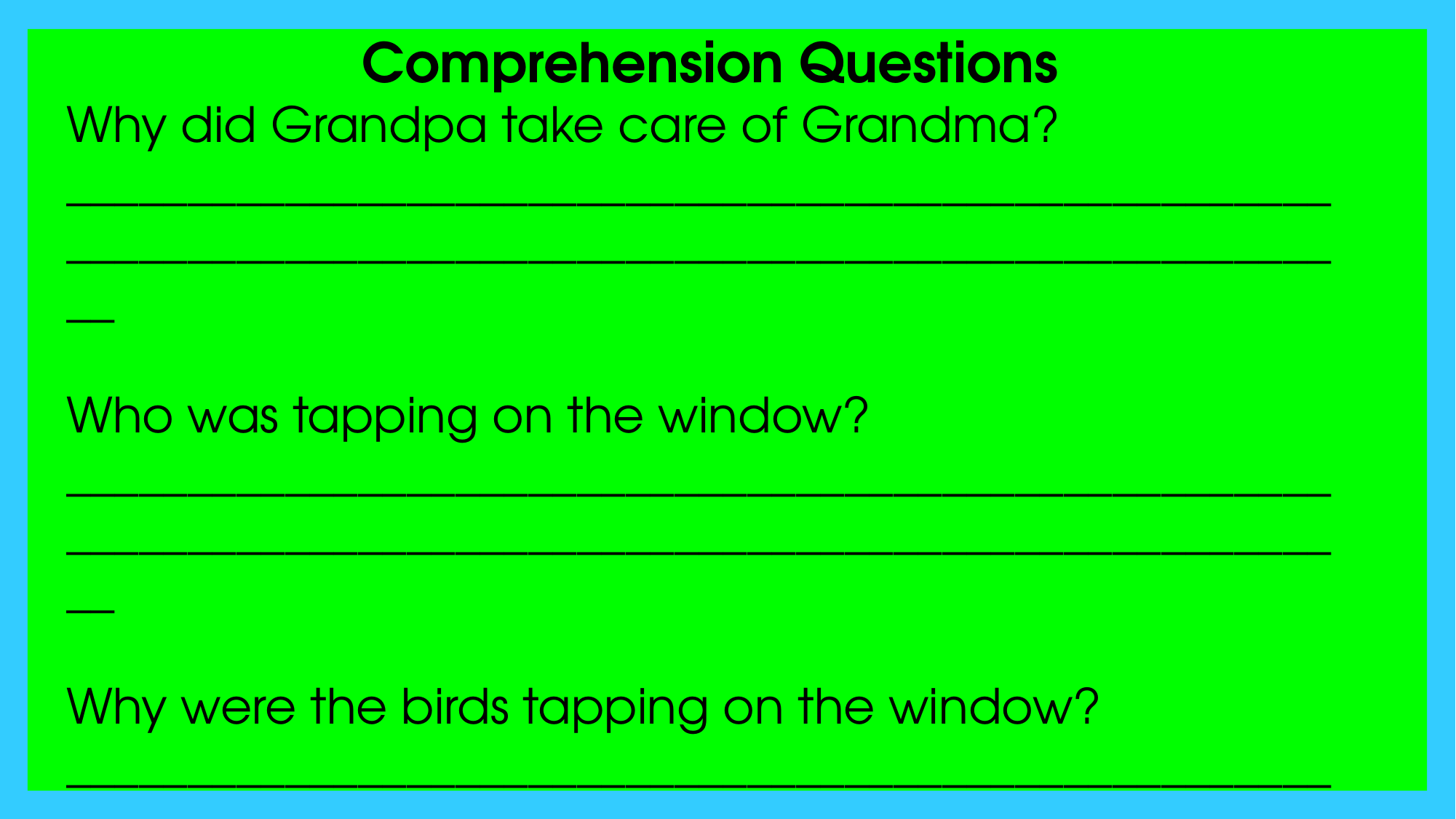

Comprehension Questions
Why did Grandpa take care of Grandma?
__________________________________________________________________________________________________________

Who was tapping on the window?
__________________________________________________________________________________________________________

Why were the birds tapping on the window?
_______________________________________________________________________________________________________